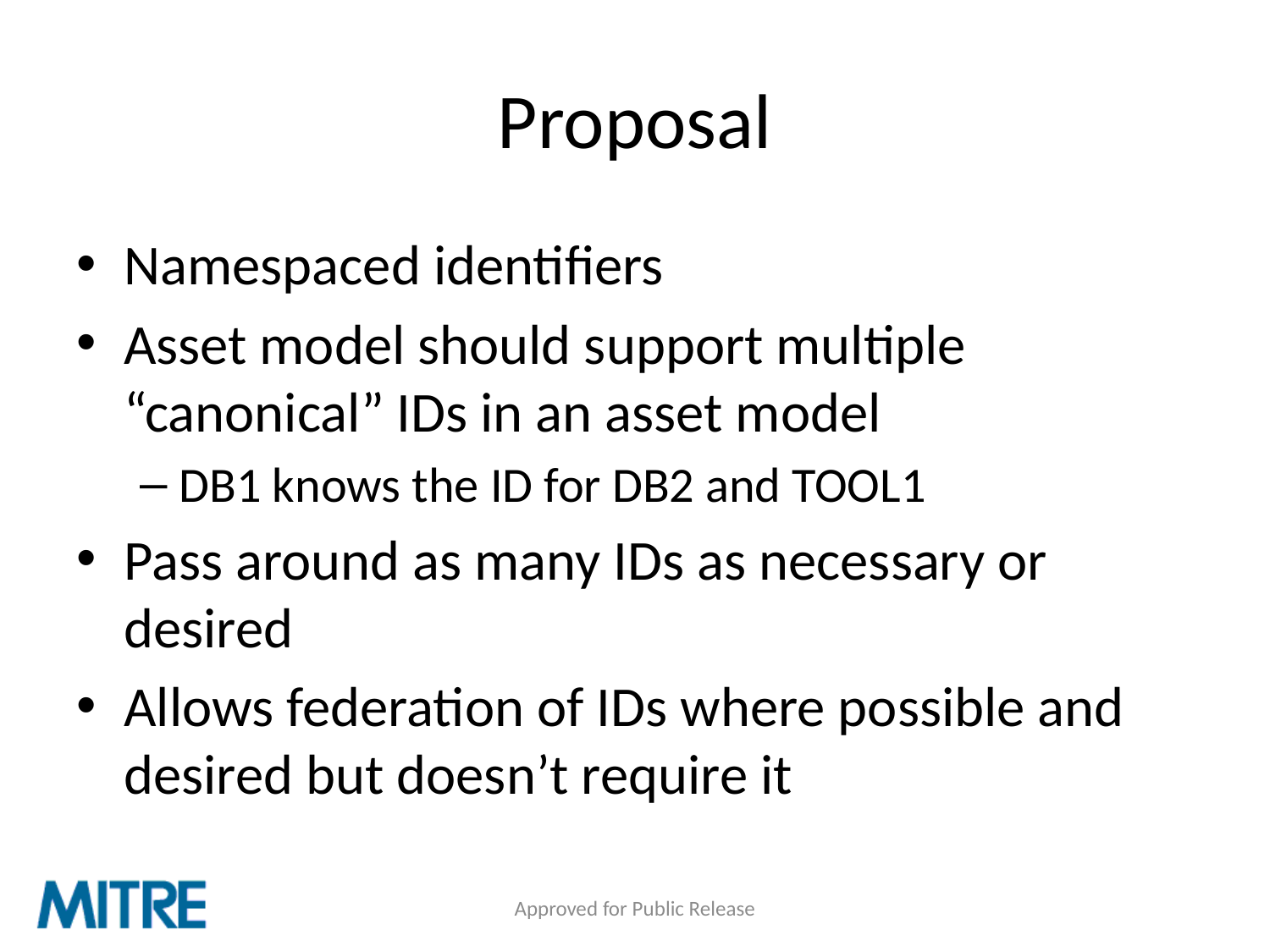

# Proposal
Namespaced identifiers
Asset model should support multiple “canonical” IDs in an asset model
DB1 knows the ID for DB2 and TOOL1
Pass around as many IDs as necessary or desired
Allows federation of IDs where possible and desired but doesn’t require it

Approved for Public Release